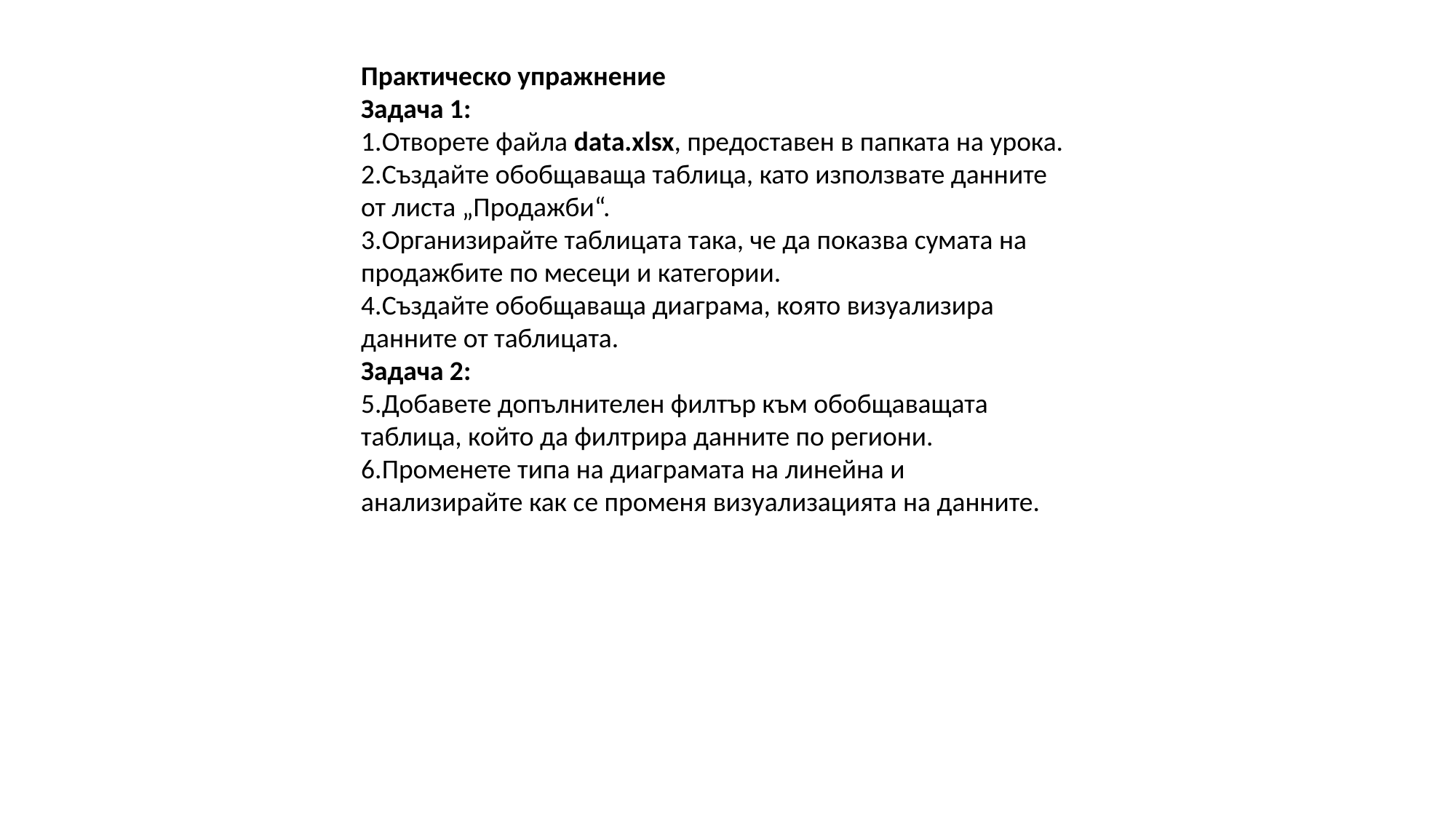

Практическо упражнение
Задача 1:
Отворете файла data.xlsx, предоставен в папката на урока.
Създайте обобщаваща таблица, като използвате данните от листа „Продажби“.
Организирайте таблицата така, че да показва сумата на продажбите по месеци и категории.
Създайте обобщаваща диаграма, която визуализира данните от таблицата.
Задача 2:
Добавете допълнителен филтър към обобщаващата таблица, който да филтрира данните по региони.
Променете типа на диаграмата на линейна и анализирайте как се променя визуализацията на данните.